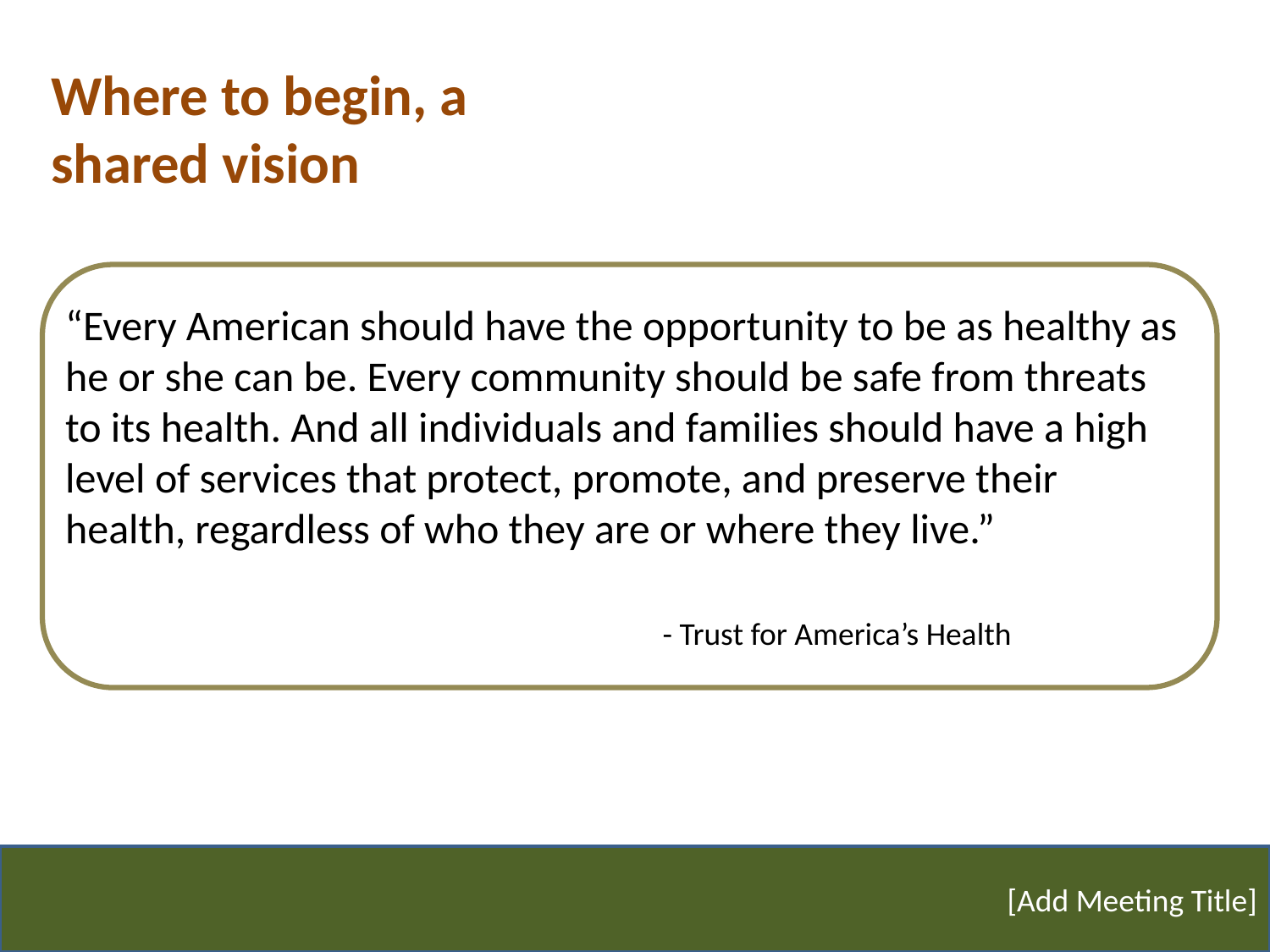

Where to begin, a shared vision

“Every American should have the opportunity to be as healthy as he or she can be. Every community should be safe from threats to its health. And all individuals and families should have a high level of services that protect, promote, and preserve their health, regardless of who they are or where they live.”

                                                                                   - Trust for America’s Health
[Add Meeting Title]